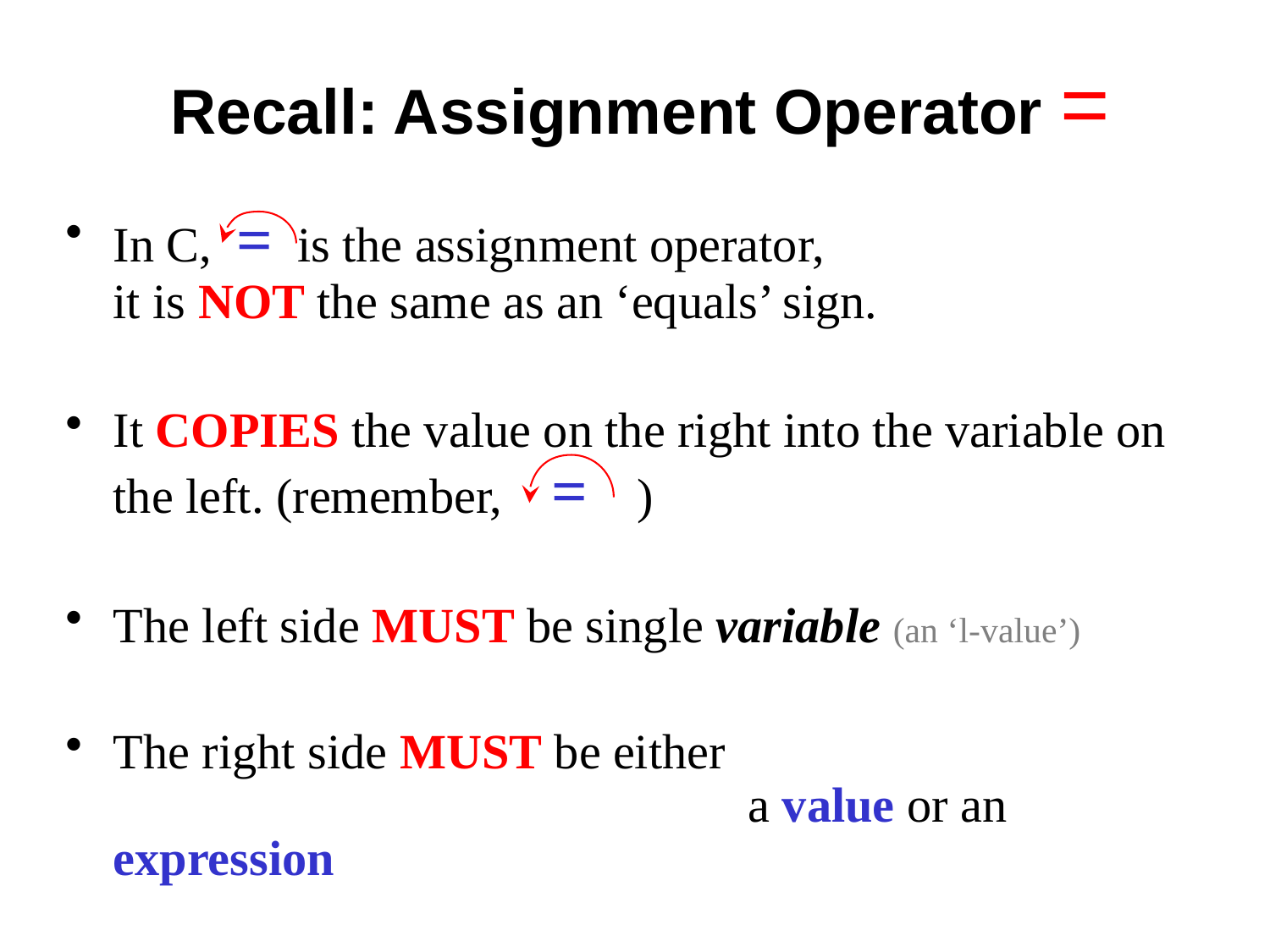

# Recall: Assignment Operator =

In C,  =  is the assignment operator,
it is NOT the same as an ‘equals’ sign.

It COPIES the value on the right into the variable on the left. (remember,    =    )

The left side MUST be single variable (an ‘l-value’)

The right side MUST be either
					a value or an expression